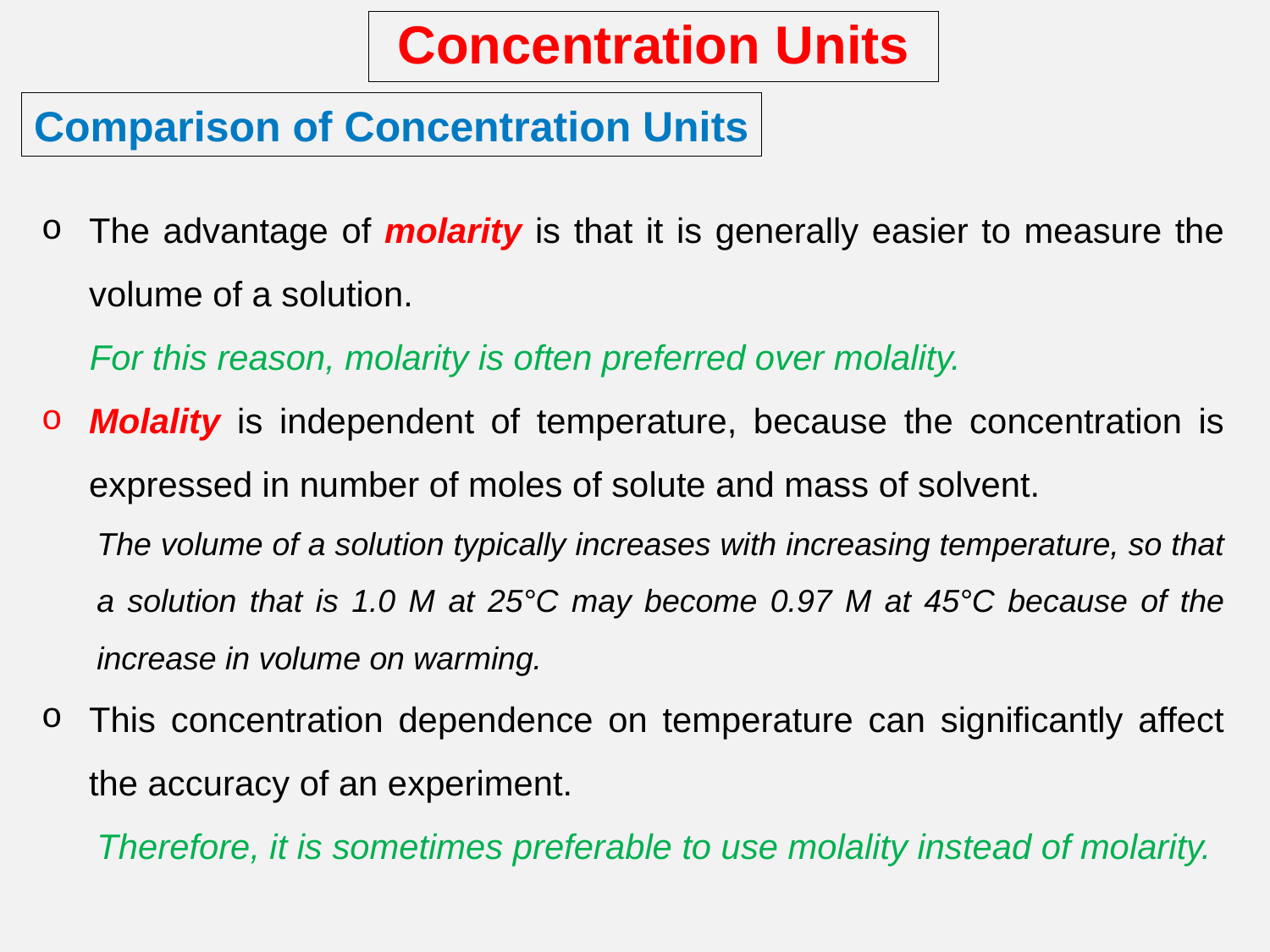

Concentration Units
Comparison of Concentration Units
The advantage of molarity is that it is generally easier to measure the volume of a solution.
For this reason, molarity is often preferred over molality.
Molality is independent of temperature, because the concentration is expressed in number of moles of solute and mass of solvent.
The volume of a solution typically increases with increasing temperature, so that a solution that is 1.0 M at 25°C may become 0.97 M at 45°C because of the increase in volume on warming.
This concentration dependence on temperature can significantly affect the accuracy of an experiment.
Therefore, it is sometimes preferable to use molality instead of molarity.